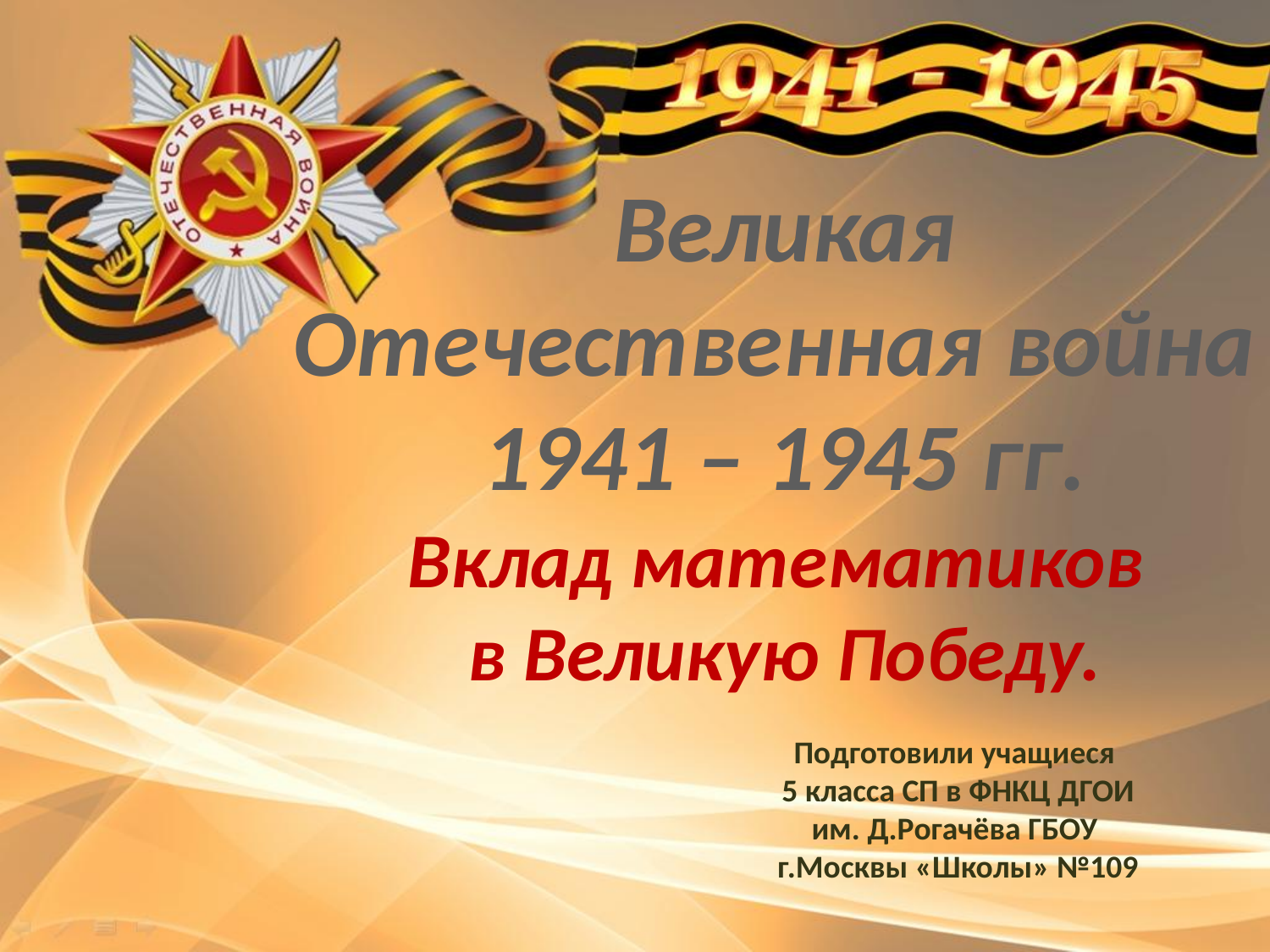

Великая Отечественная война
1941 – 1945 гг.
Вклад математиков
в Великую Победу.

Подготовили учащиеся
 5 класса СП в ФНКЦ ДГОИ им. Д.Рогачёва ГБОУ
 г.Москвы «Школы» №109